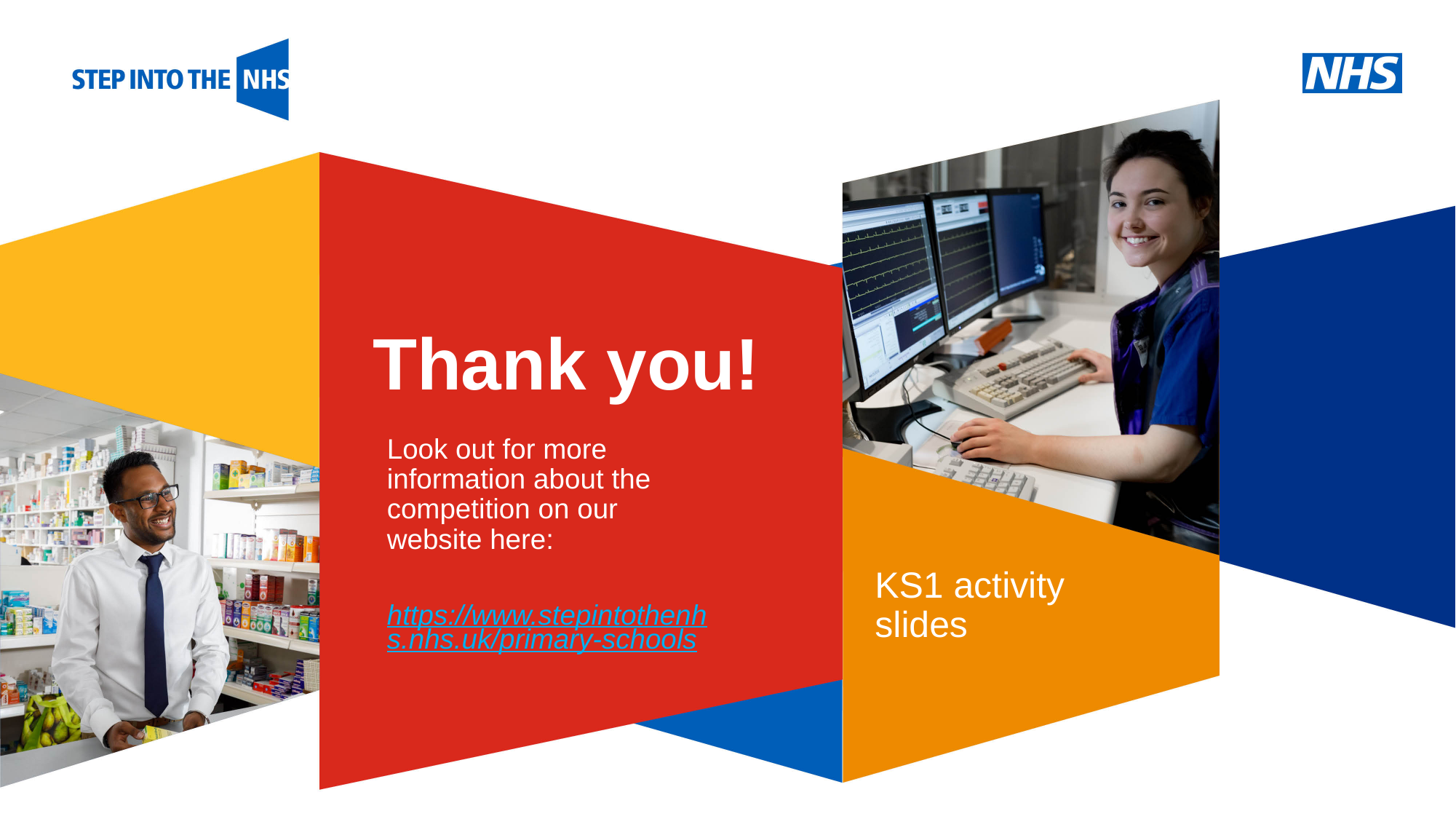

# Thank you!
Look out for more information about the competition on our website here:
https://www.stepintothenhs.nhs.uk/primary-schools
KS1 activity
slides